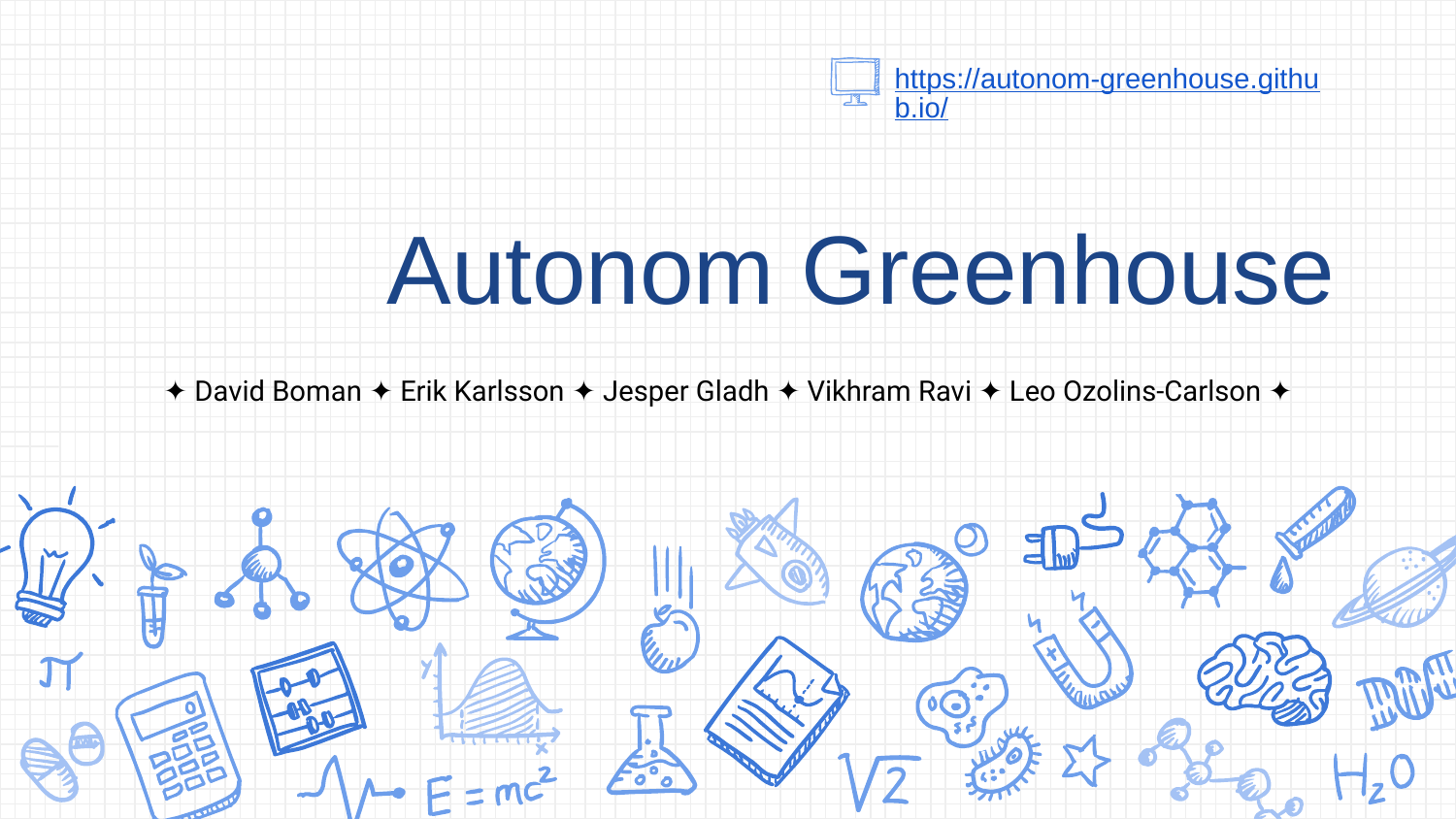

https://autonom-greenhouse.github.io/

# Autonom Greenhouse
✦ David Boman ✦ Erik Karlsson ✦ Jesper Gladh ✦ Vikhram Ravi ✦ Leo Ozolins-Carlson ✦